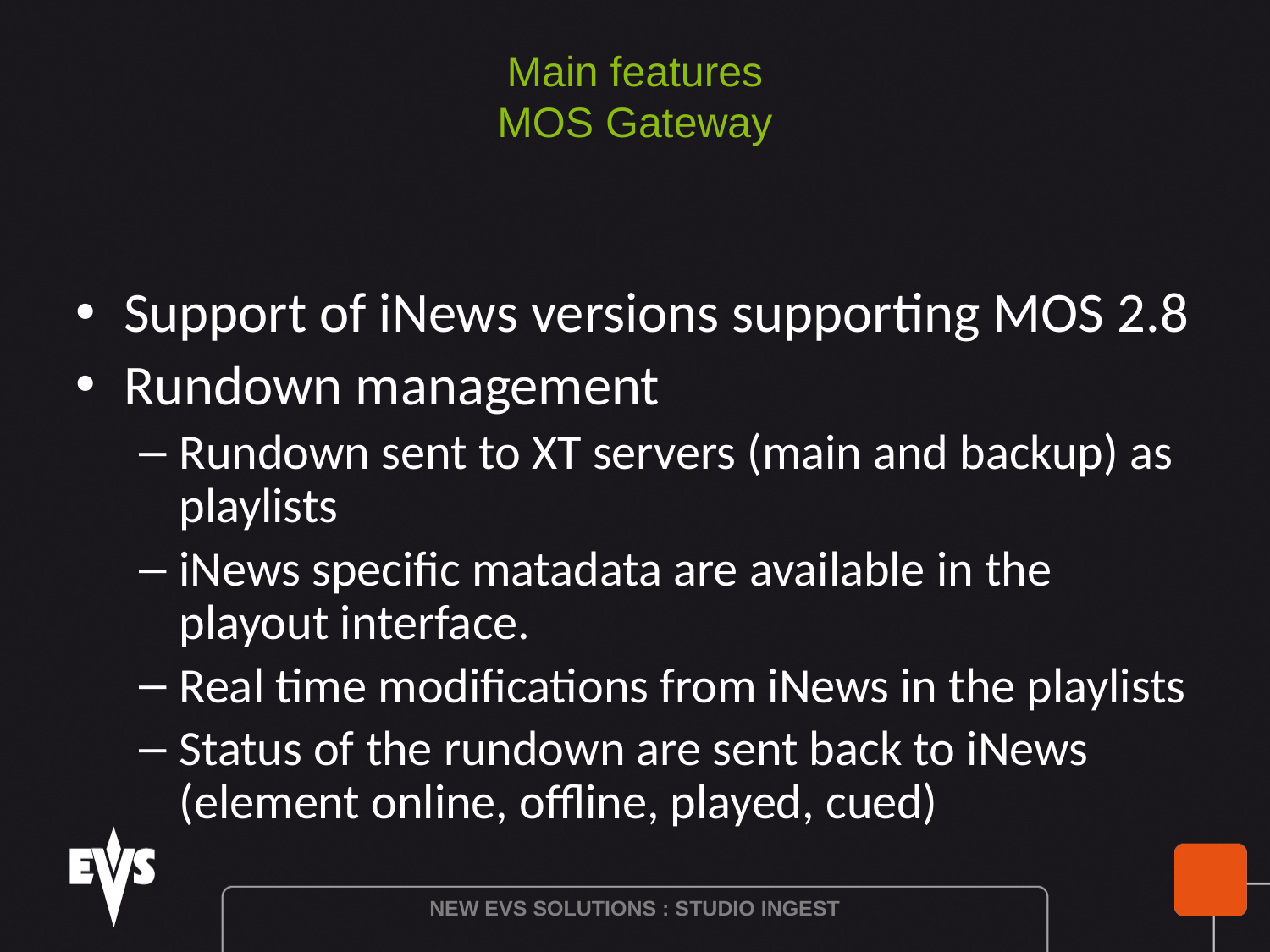

Main features
MOS Gateway
Support of iNews versions supporting MOS 2.8
Rundown management
Rundown sent to XT servers (main and backup) as playlists
iNews specific matadata are available in the playout interface.
Real time modifications from iNews in the playlists
Status of the rundown are sent back to iNews (element online, offline, played, cued)